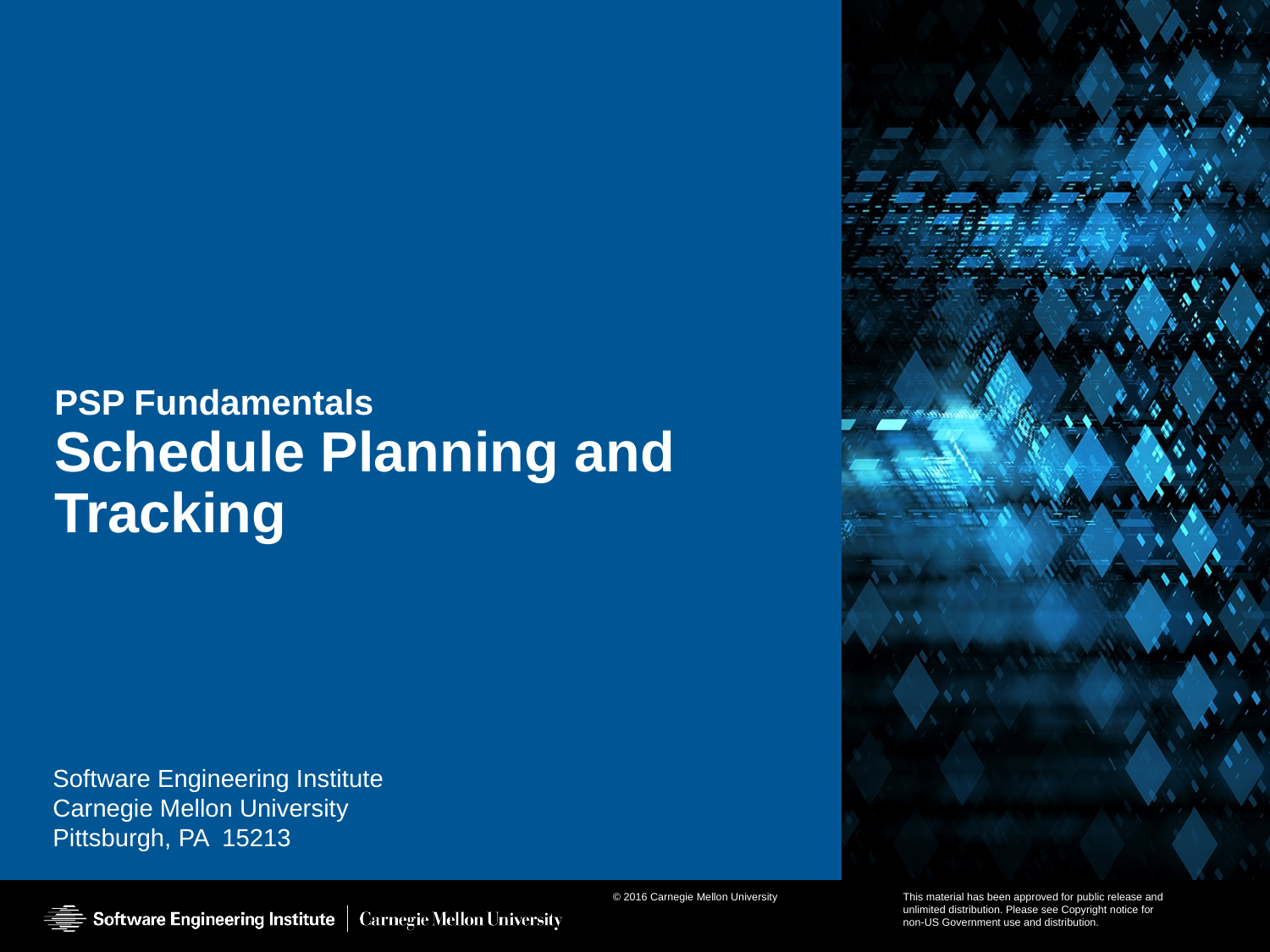

# PSP Fundamentals Schedule Planning and Tracking